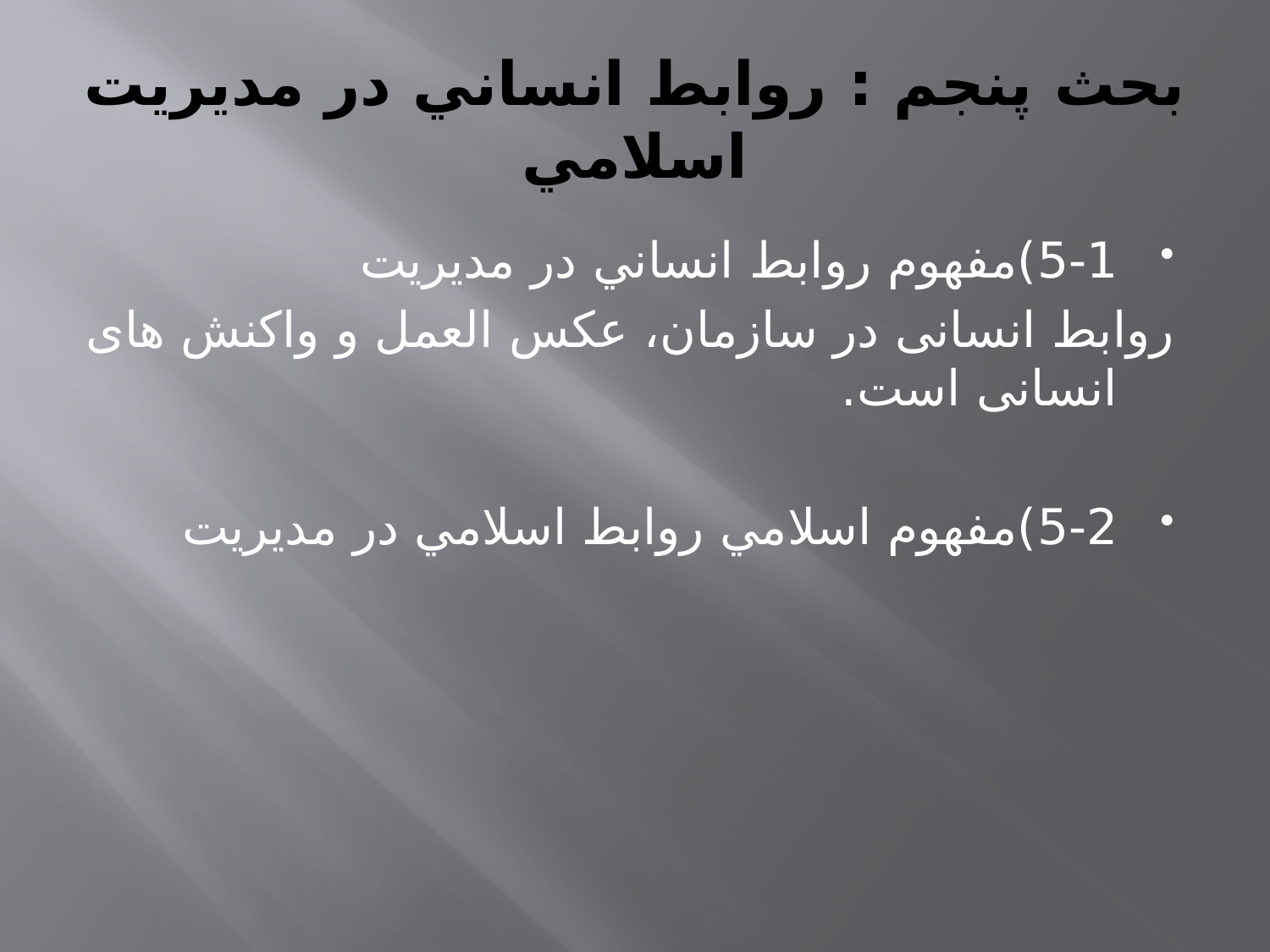

# بحث پنجم : روابط انساني در مديريت اسلامي
5-1)مفهوم روابط انساني در مديريت
روابط انسانی در سازمان، عکس العمل و واکنش های انسانی است.

5-2)مفهوم اسلامي روابط اسلامي در مديريت